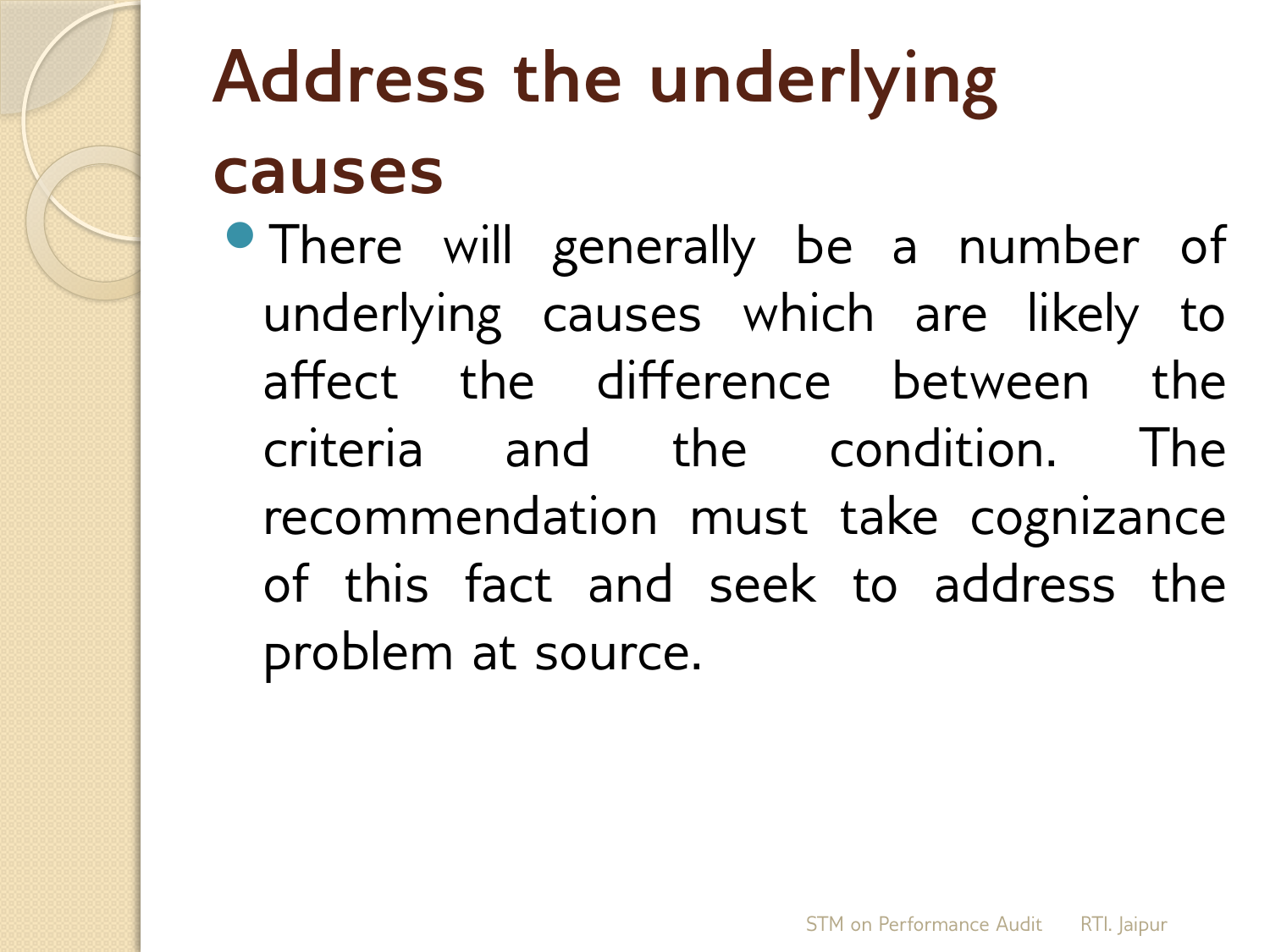

# Address the underlying causes
There will generally be a number of underlying causes which are likely to affect the difference between the criteria and the condition. The recommendation must take cognizance of this fact and seek to address the problem at source.
STM on Performance Audit      RTI. Jaipur